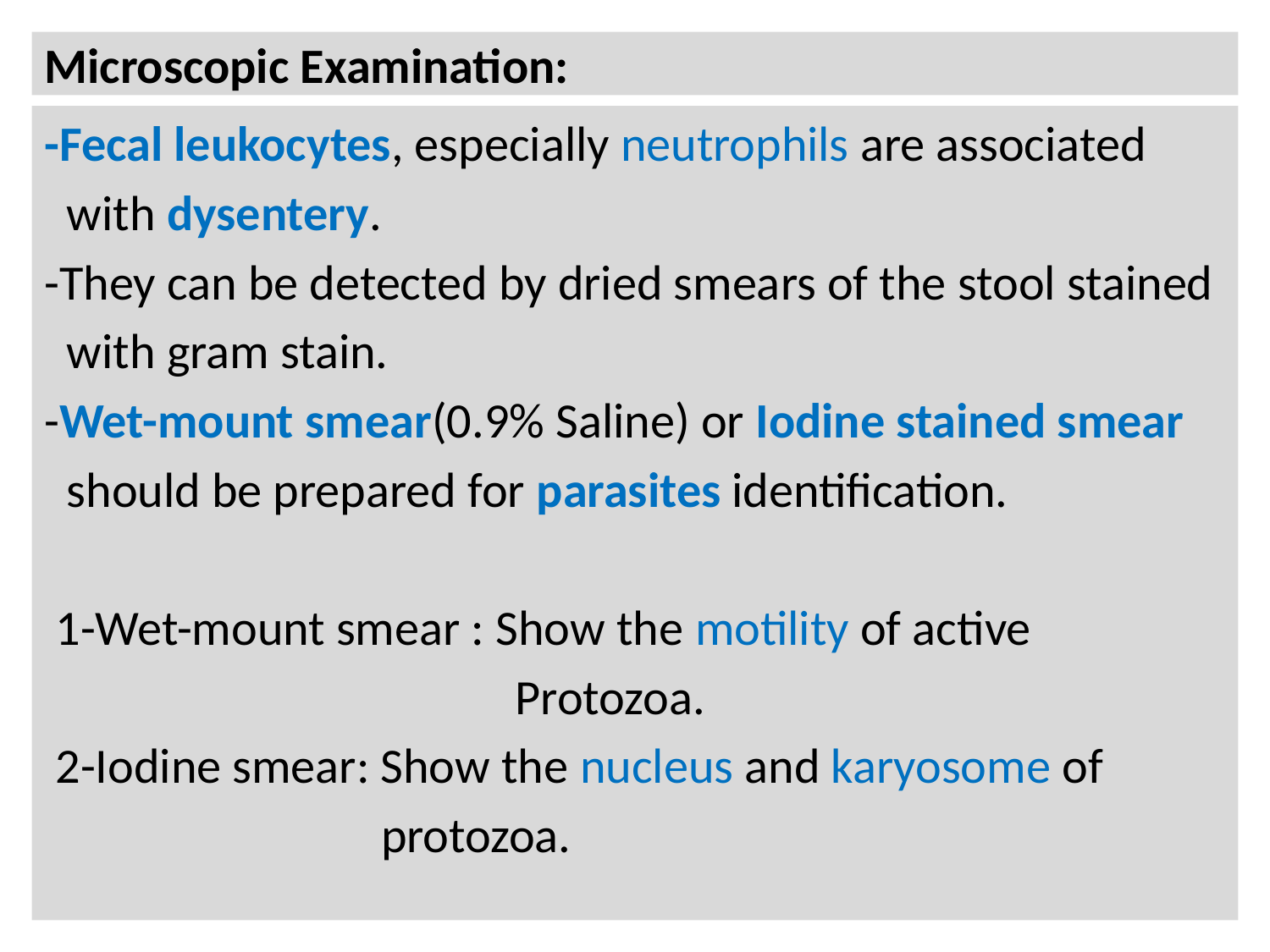

# Microscopic Examination:
-Fecal leukocytes, especially neutrophils are associated
  with dysentery.
-They can be detected by dried smears of the stool stained
  with gram stain.
-Wet-mount smear(0.9% Saline) or Iodine stained smear
  should be prepared for parasites identification.

 1-Wet-mount smear : Show the motility of active
                                          Protozoa.
 2-Iodine smear: Show the nucleus and karyosome of
                              protozoa.